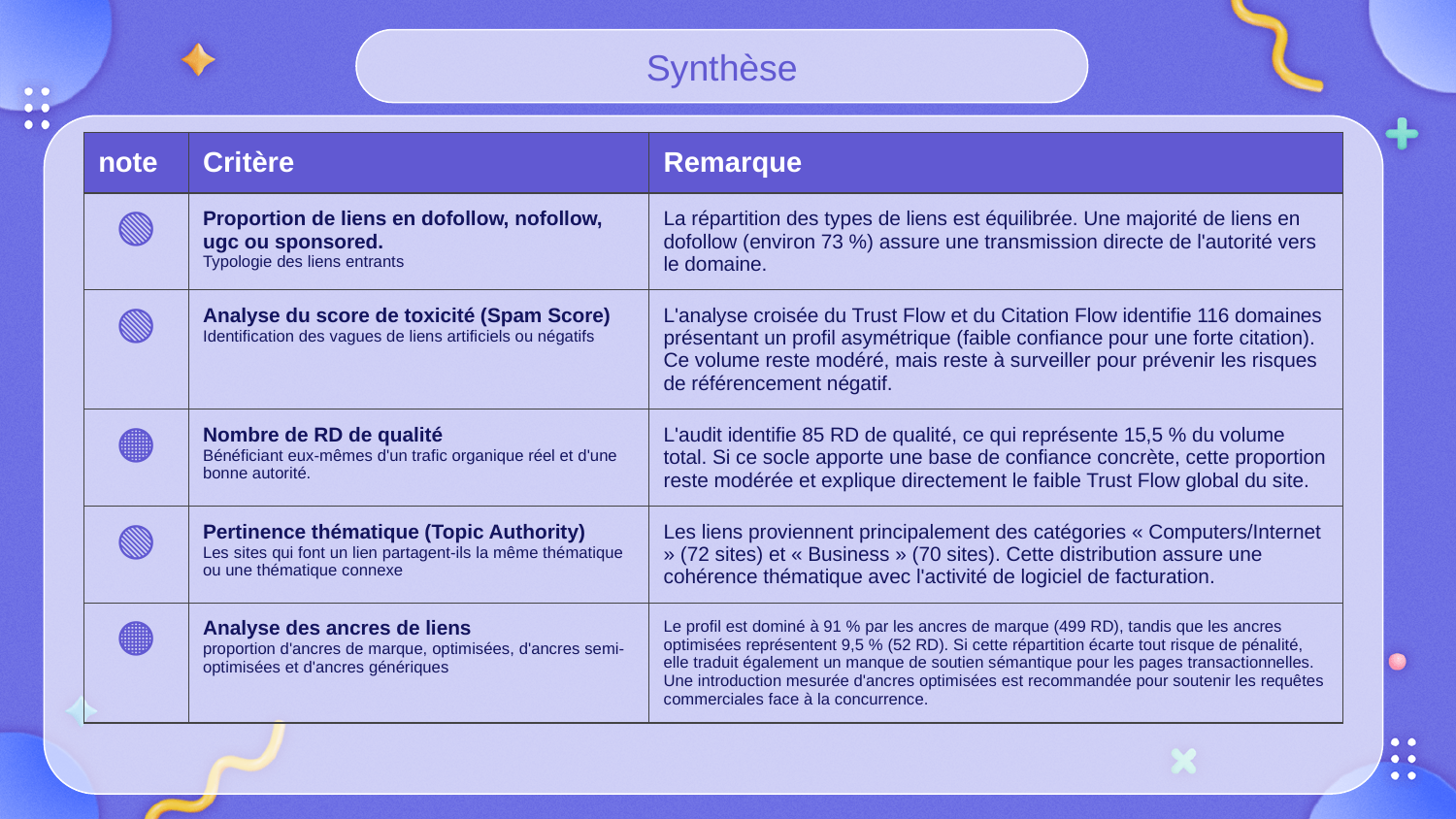

Synthèse

| note | Critère | Remarque |
| --- | --- | --- |
| 🟢 | Proportion de liens en dofollow, nofollow, ugc ou sponsored. Typologie des liens entrants | La répartition des types de liens est équilibrée. Une majorité de liens en dofollow (environ 73 %) assure une transmission directe de l'autorité vers le domaine. |
| 🟢 | Analyse du score de toxicité (Spam Score) Identification des vagues de liens artificiels ou négatifs | L'analyse croisée du Trust Flow et du Citation Flow identifie 116 domaines présentant un profil asymétrique (faible confiance pour une forte citation). Ce volume reste modéré, mais reste à surveiller pour prévenir les risques de référencement négatif. |
| 🟠 | Nombre de RD de qualité Bénéficiant eux-mêmes d'un trafic organique réel et d'une bonne autorité. | L'audit identifie 85 RD de qualité, ce qui représente 15,5 % du volume total. Si ce socle apporte une base de confiance concrète, cette proportion reste modérée et explique directement le faible Trust Flow global du site. |
| 🟢 | Pertinence thématique (Topic Authority) Les sites qui font un lien partagent-ils la même thématique ou une thématique connexe | Les liens proviennent principalement des catégories « Computers/Internet » (72 sites) et « Business » (70 sites). Cette distribution assure une cohérence thématique avec l'activité de logiciel de facturation. |
| 🟠 | Analyse des ancres de liens proportion d'ancres de marque, optimisées, d'ancres semi-optimisées et d'ancres génériques | Le profil est dominé à 91 % par les ancres de marque (499 RD), tandis que les ancres optimisées représentent 9,5 % (52 RD). Si cette répartition écarte tout risque de pénalité, elle traduit également un manque de soutien sémantique pour les pages transactionnelles. Une introduction mesurée d'ancres optimisées est recommandée pour soutenir les requêtes commerciales face à la concurrence. |